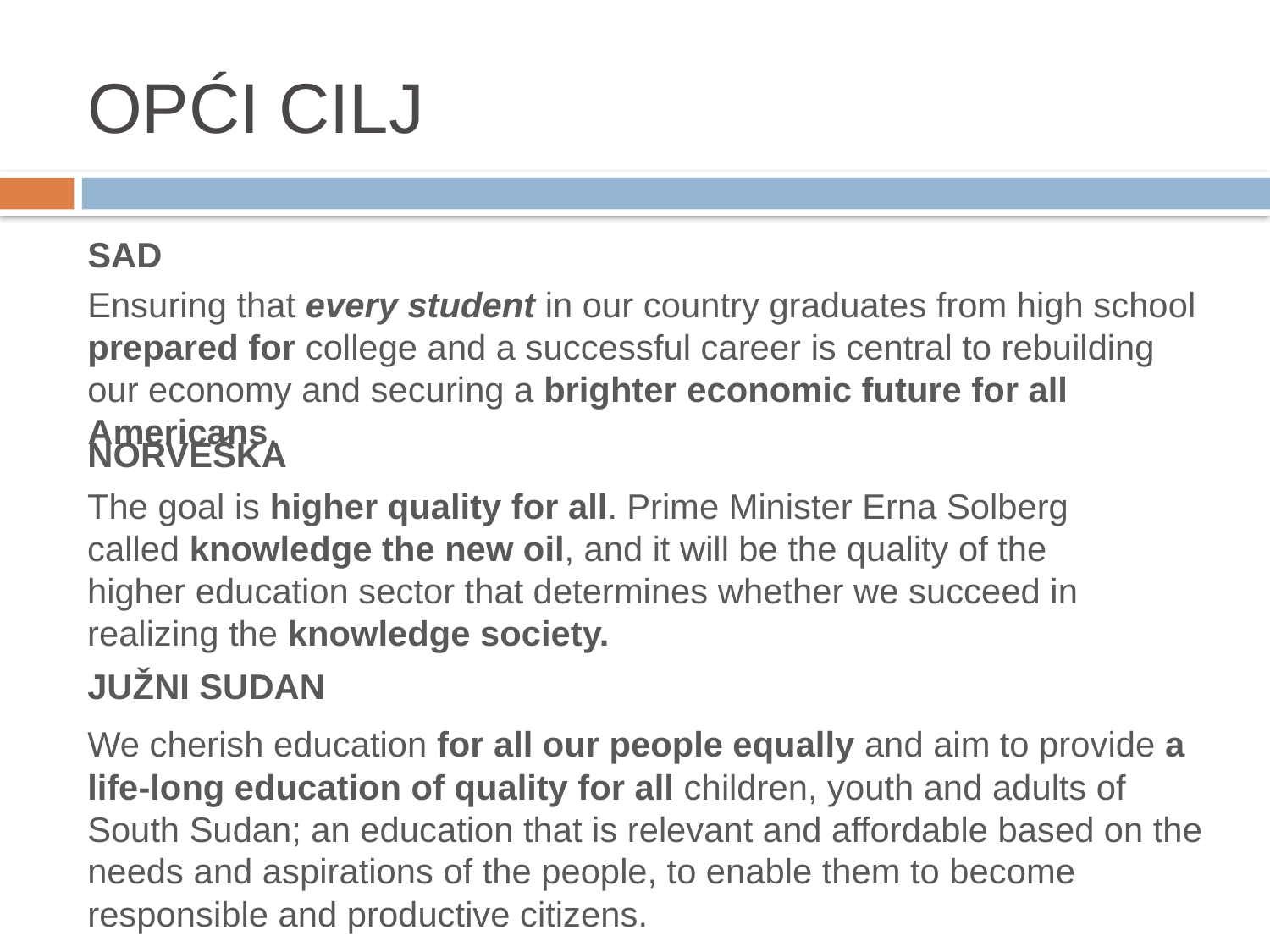

OPĆI CILJ
SAD
Ensuring that every student in our country graduates from high school prepared for college and a successful career is central to rebuilding our economy and securing a brighter economic future for all Americans.
NORVEŠKA
The goal is higher quality for all. Prime Minister Erna Solberg called knowledge the new oil, and it will be the quality of the higher education sector that determines whether we succeed in realizing the knowledge society.
JUŽNI SUDAN
We cherish education for all our people equally and aim to provide a life-long education of quality for all children, youth and adults of South Sudan; an education that is relevant and affordable based on the needs and aspirations of the people, to enable them to become responsible and productive citizens.